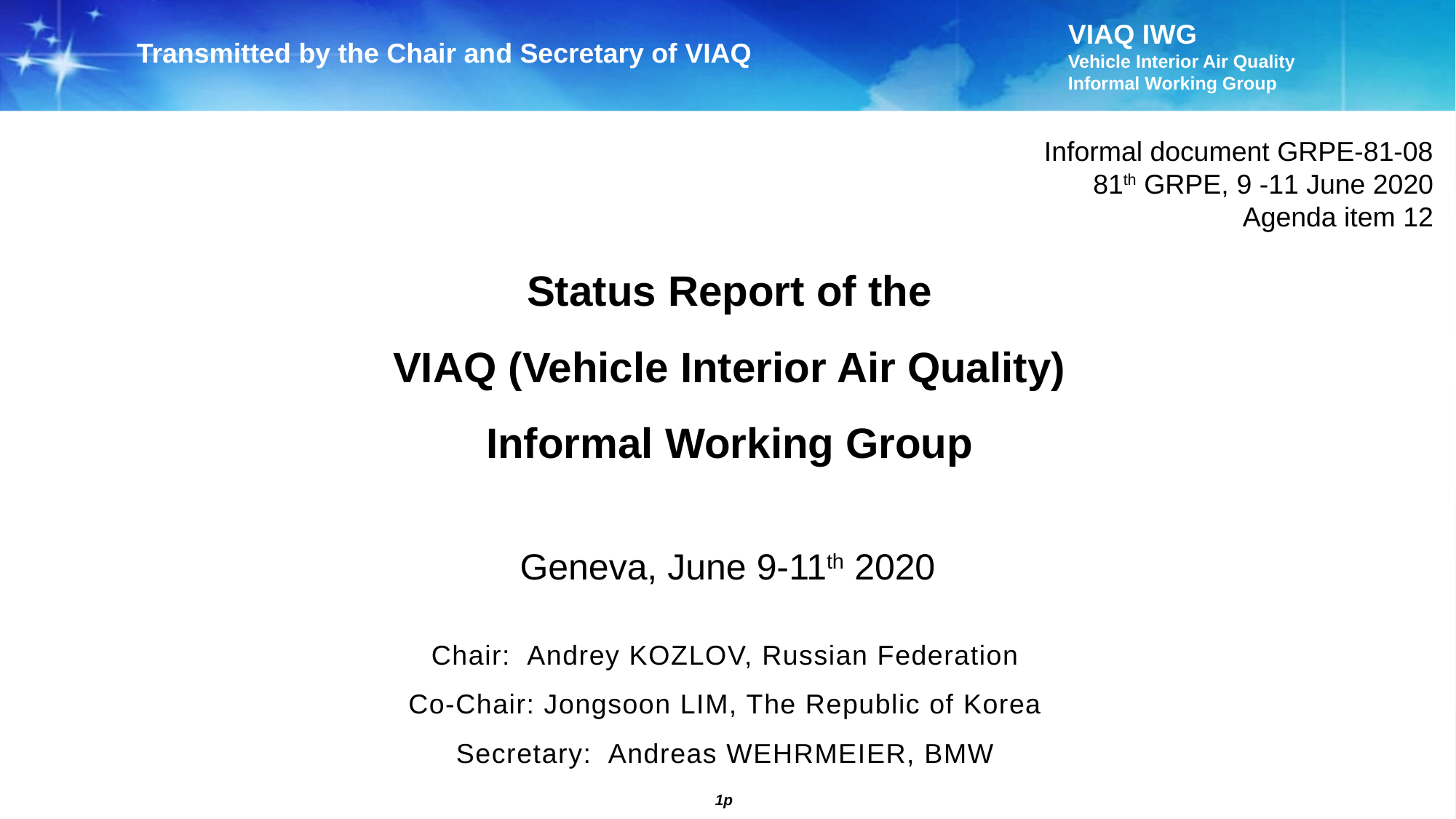

Transmitted by the Chair and Secretary of VIAQ
Informal document GRPE-81-08
81th GRPE, 9 -11 June 2020
Agenda item 12

Status Report of the
VIAQ (Vehicle Interior Air Quality)
Informal Working Group
Geneva, June 9-11th 2020

Chair:  Andrey KOZLOV, Russian Federation
Co-Chair: Jongsoon LIM, The Republic of Korea
Secretary:  Andreas WEHRMEIER, BMW